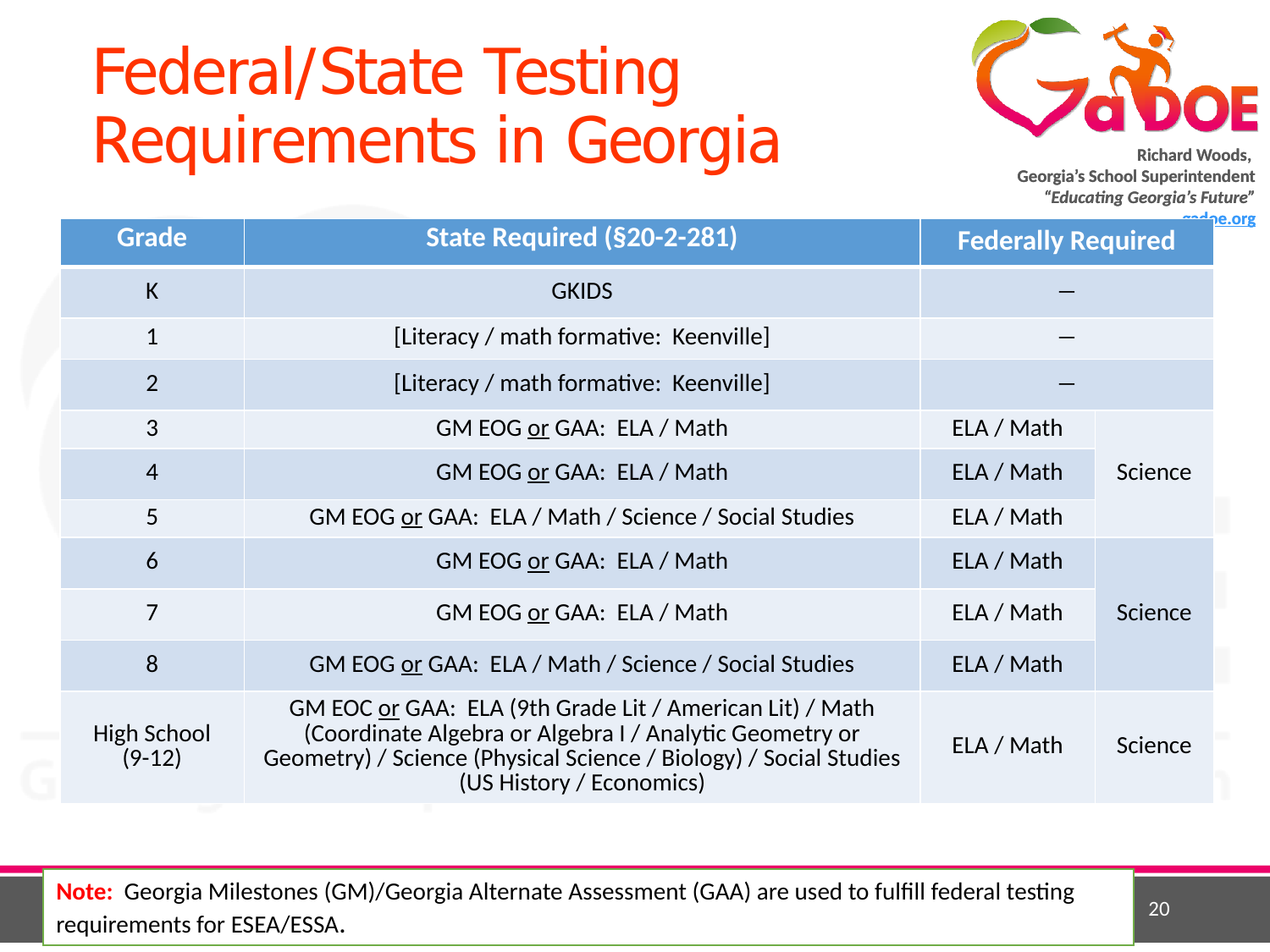

# Federal/State Testing Requirements in Georgia
| Grade | State Required (§20-2-281) | Federally Required |  |
| --- | --- | --- | --- |
| K | GKIDS | ― |  |
| 1 | [Literacy / math formative: Keenville] | ― |  |
| 2 | [Literacy / math formative: Keenville] | ― |  |
| 3 | GM EOG or GAA: ELA / Math | ELA / Math | Science |
| 4 | GM EOG or GAA: ELA / Math | ELA / Math |  |
| 5 | GM EOG or GAA: ELA / Math / Science / Social Studies | ELA / Math |  |
| 6 | GM EOG or GAA: ELA / Math | ELA / Math | Science |
| 7 | GM EOG or GAA: ELA / Math | ELA / Math |  |
| 8 | GM EOG or GAA: ELA / Math / Science / Social Studies | ELA / Math |  |
| High School (9-12) | GM EOC or GAA: ELA (9th Grade Lit / American Lit) / Math (Coordinate Algebra or Algebra I / Analytic Geometry or Geometry) / Science (Physical Science / Biology) / Social Studies (US History / Economics) | ELA / Math | Science |
Note:  Georgia Milestones (GM)/Georgia Alternate Assessment (GAA) are used to fulfill federal testing requirements for ESEA/ESSA.
20